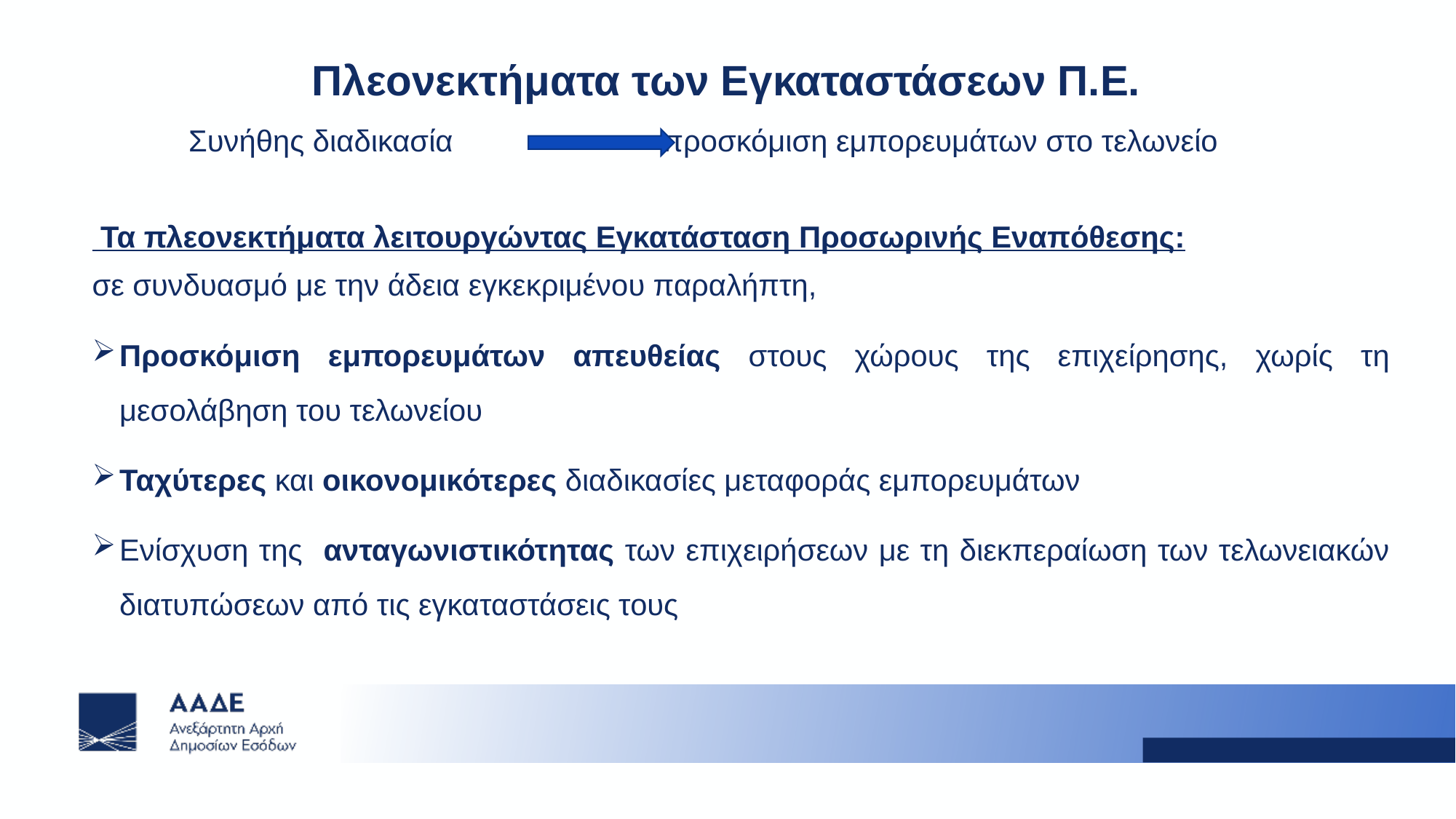

Πλεονεκτήματα των Εγκαταστάσεων Π.Ε.
Συνήθης διαδικασία                         προσκόμιση εμπορευμάτων στο τελωνείο

 Τα πλεονεκτήματα λειτουργώντας Εγκατάσταση Προσωρινής Εναπόθεσης:
σε συνδυασμό με την άδεια εγκεκριμένου παραλήπτη,
Προσκόμιση εμπορευμάτων απευθείας στους χώρους της επιχείρησης, χωρίς τη μεσολάβηση του τελωνείου
Ταχύτερες και οικονομικότερες διαδικασίες μεταφοράς εμπορευμάτων
Ενίσχυση της  ανταγωνιστικότητας των επιχειρήσεων με τη διεκπεραίωση των τελωνειακών διατυπώσεων από τις εγκαταστάσεις τους